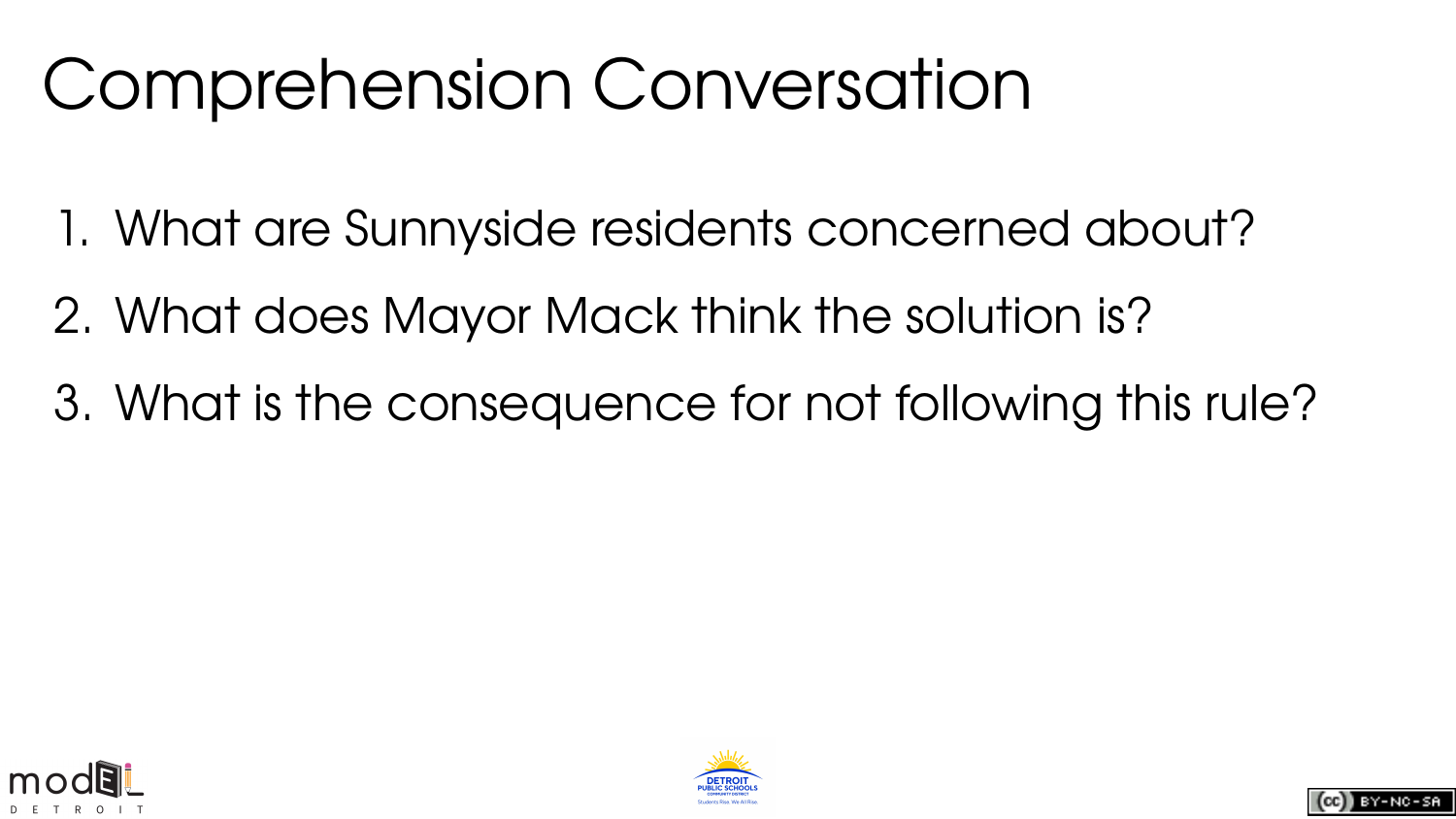

# Comprehension Conversation

What are Sunnyside residents concerned about?
What does Mayor Mack think the solution is?
What is the consequence for not following this rule?